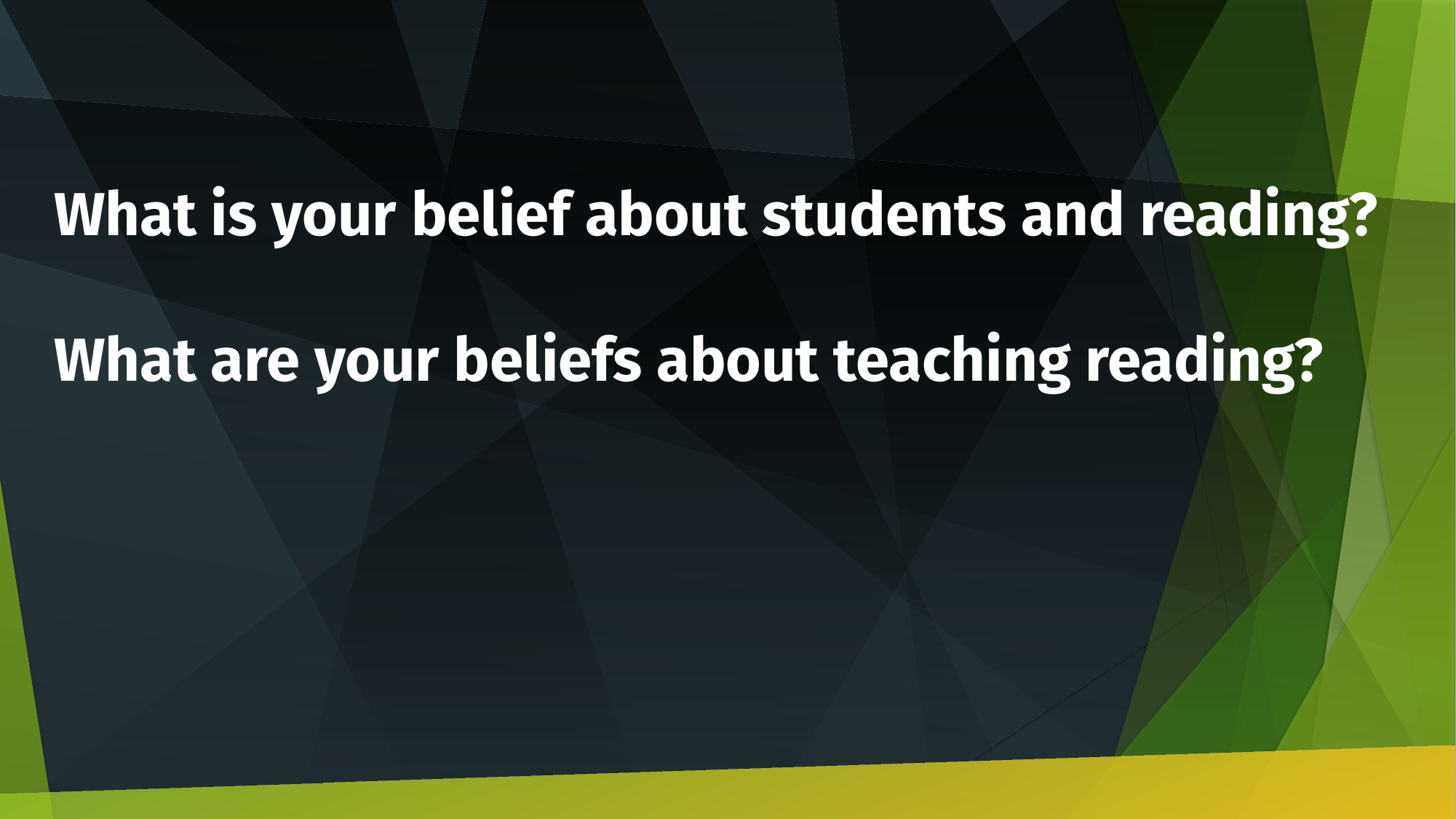

What is your belief about students and reading?

What are your beliefs about teaching reading?